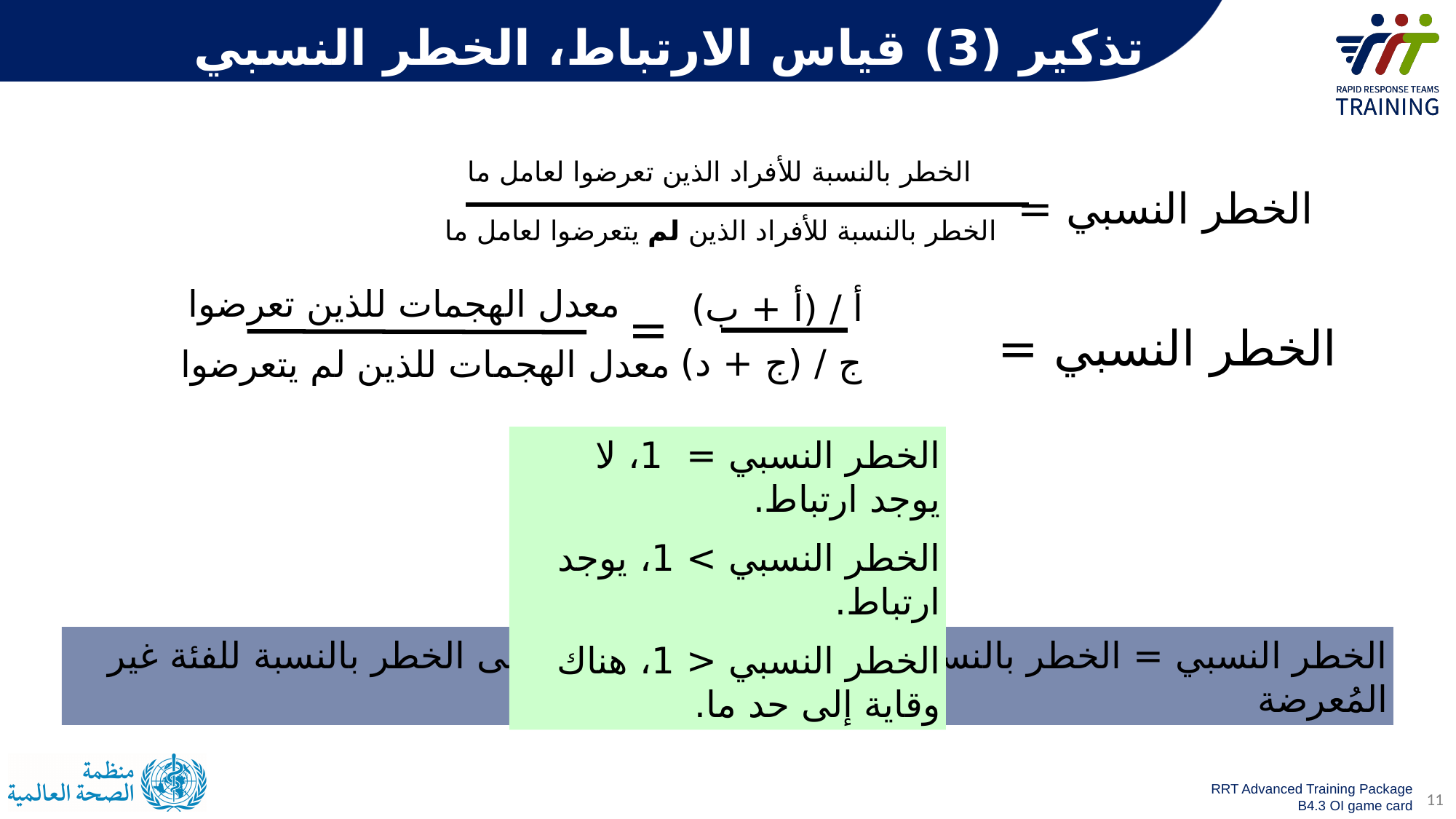

تذكير (3) قياس الارتباط، الخطر النسبي
الخطر بالنسبة للأفراد الذين تعرضوا لعامل ما
الخطر النسبي =

الخطر بالنسبة للأفراد الذين لم يتعرضوا لعامل ما
معدل الهجمات للذين تعرضوا
أ / (أ + ب)

ج / (ج + د)
=
الخطر النسبي =

معدل الهجمات للذين لم يتعرضوا
الخطر النسبي =  1، لا يوجد ارتباط.
الخطر النسبي > 1، يوجد ارتباط.
الخطر النسبي < 1، هناك وقاية إلى حد ما.
الخطر النسبي = الخطر بالنسبة للفئة المُعرضة مقسومًا على الخطر بالنسبة للفئة غير المُعرضة